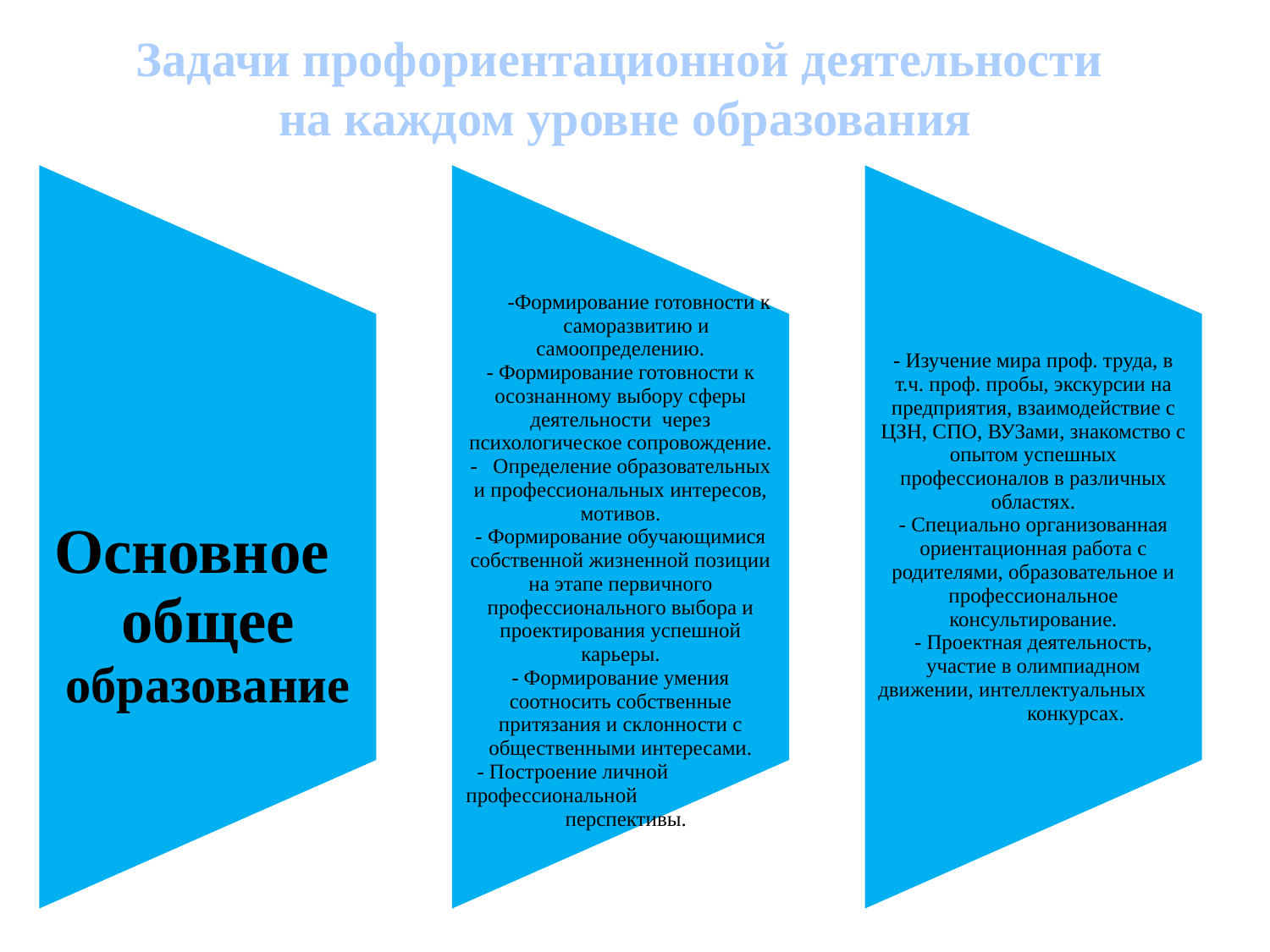

Задачи профориентационной деятельности
на каждом уровне образования
                                                                                                                              -Формирование готовности к        саморазвитию и самоопределению.
- Формирование готовности к осознанному выбору сферы деятельности  через психологическое сопровождение.
-   Определение образовательных и профессиональных интересов, мотивов.
- Формирование обучающимися собственной жизненной позиции на этапе первичного профессионального выбора и проектирования успешной карьеры.
- Формирование умения соотносить собственные притязания и склонности с общественными интересами.
- Построение личной                   профессиональной                              перспективы.
- Изучение мира проф. труда, в т.ч. проф. пробы, экскурсии на предприятия, взаимодействие с ЦЗН, СПО, ВУЗами, знакомство с опытом успешных профессионалов в различных областях.
- Специально организованная ориентационная работа с родителями, образовательное и профессиональное консультирование.
- Проектная деятельность, участие в олимпиадном движении, интеллектуальных                          конкурсах.
                      Основное   общее образование